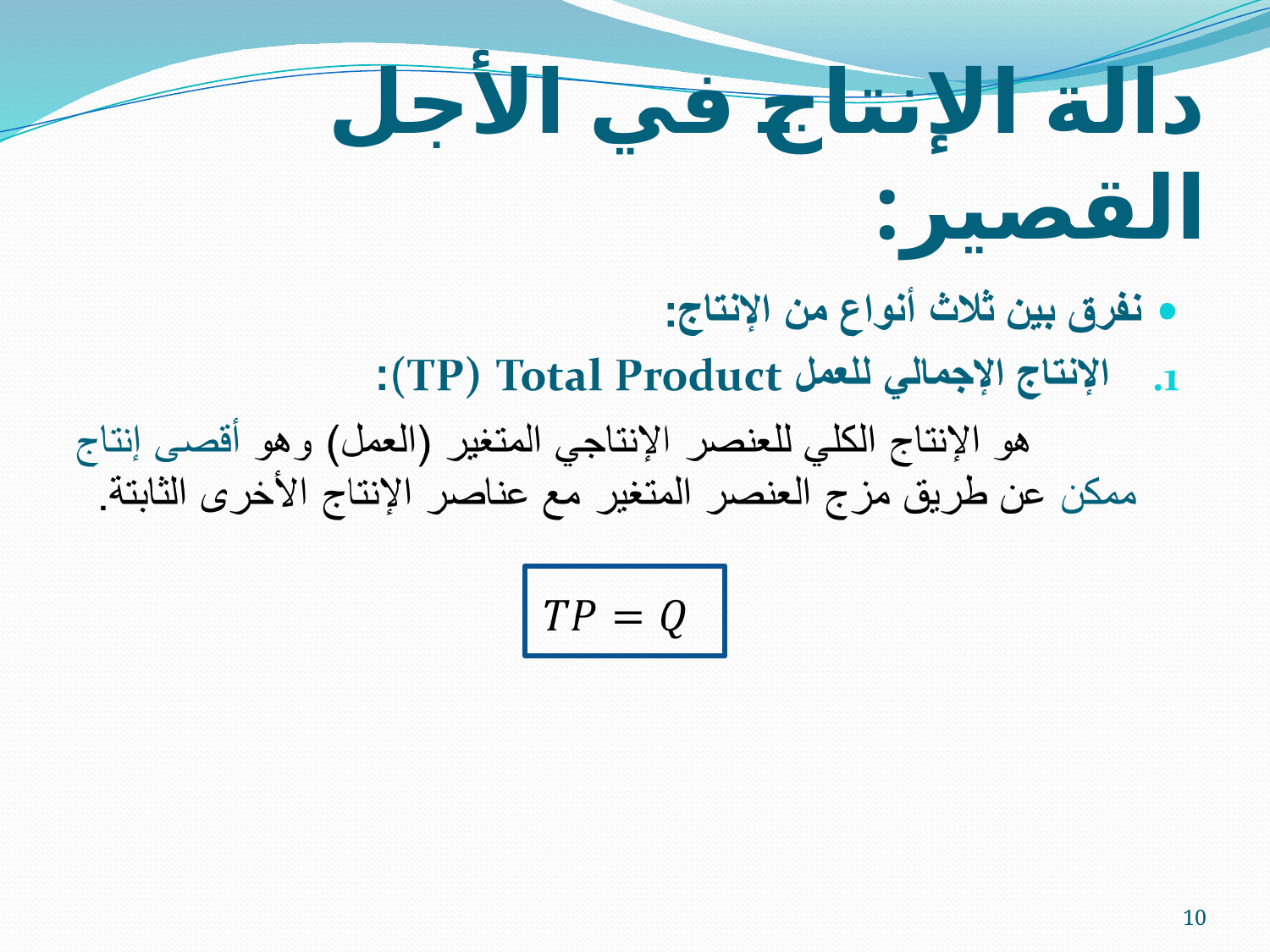

# دالة الإنتاج في الأجل القصير:

10